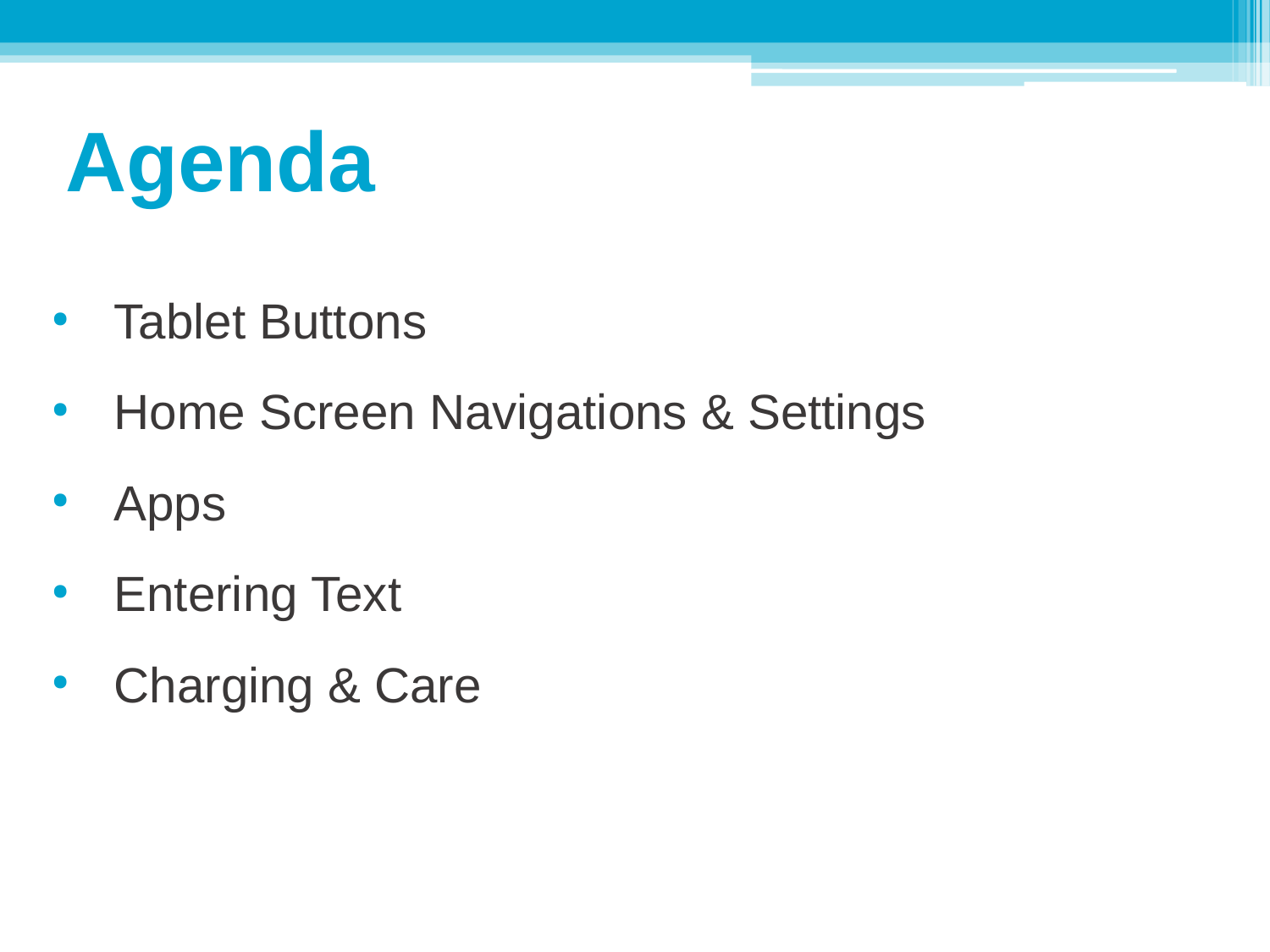

# Agenda
Tablet Buttons
Home Screen Navigations & Settings
Apps
Entering Text
Charging & Care